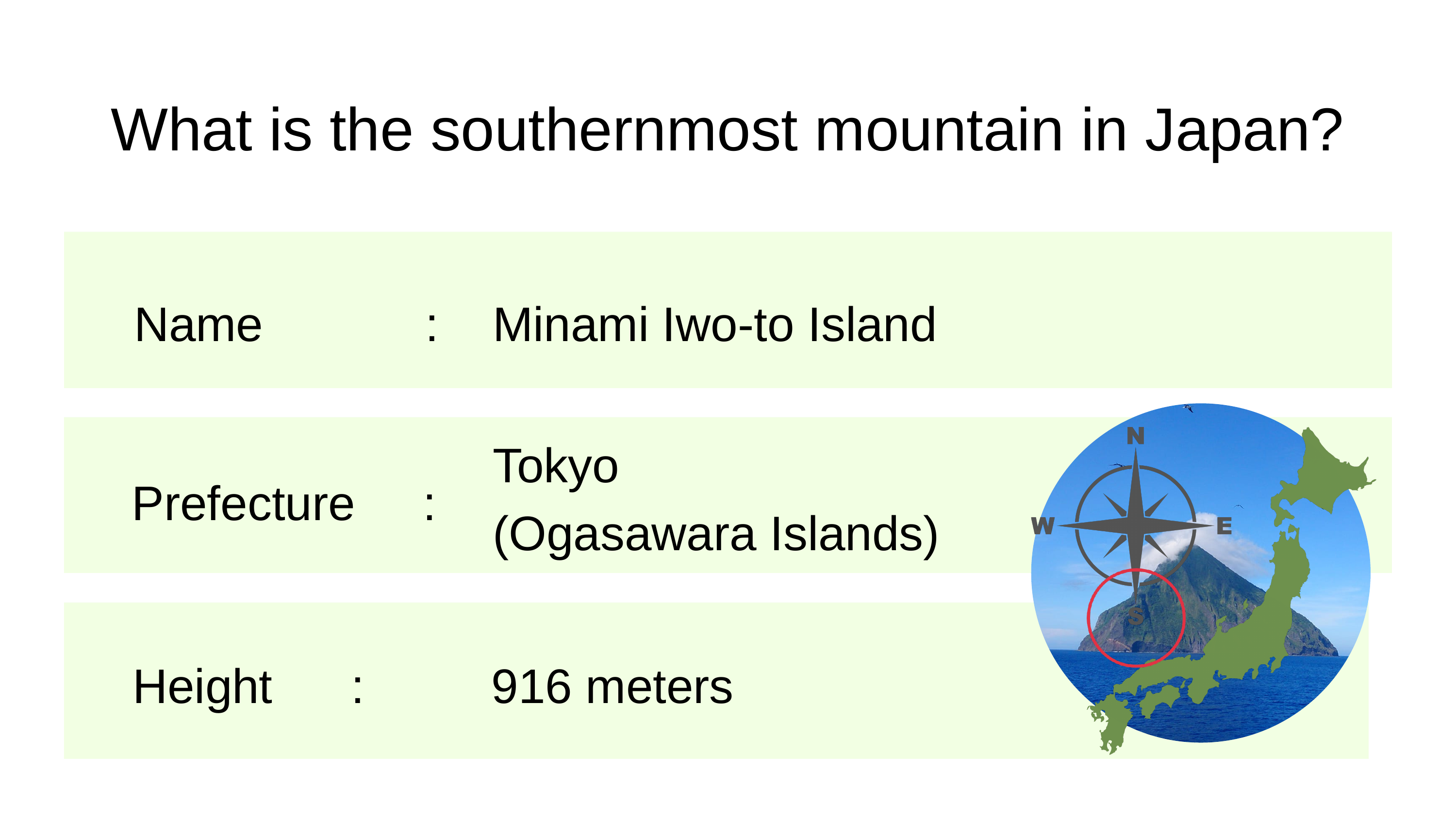

What is the southernmost mountain in Japan?

Name			:
Minami Iwo-to Island

Tokyo
(Ogasawara Islands)

Prefecture	:

Height		:
916 meters